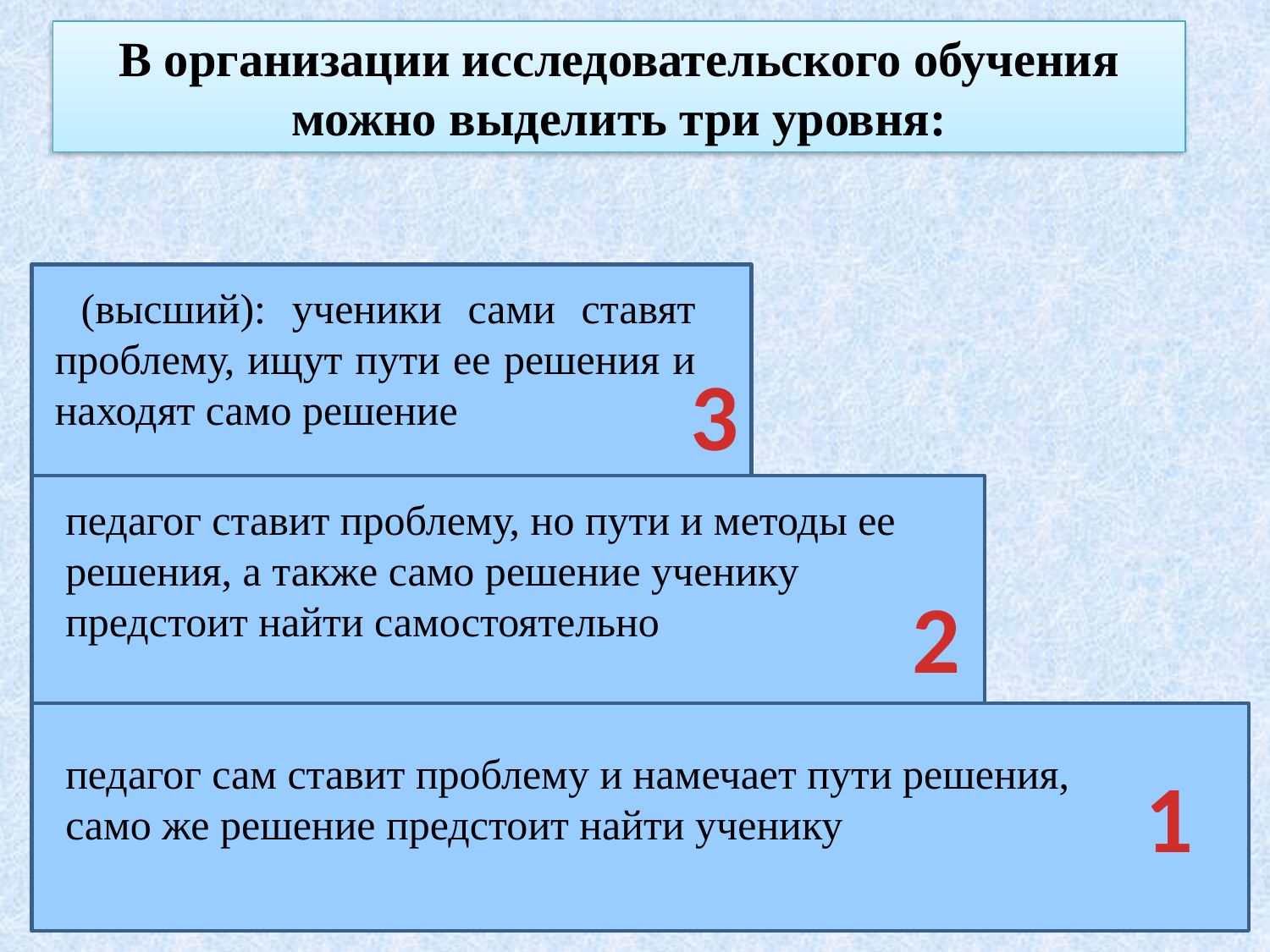

В организации исследовательского обучения можно выделить три уровня:

 (высший): ученики сами ставят проблему, ищут пути ее решения и находят само решение
3
педагог ставит проблему, но пути и методы ее решения, а также само решение ученику предстоит найти самостоятельно
2
педагог сам ставит проблему и намечает пути решения, само же решение предстоит найти ученику
1